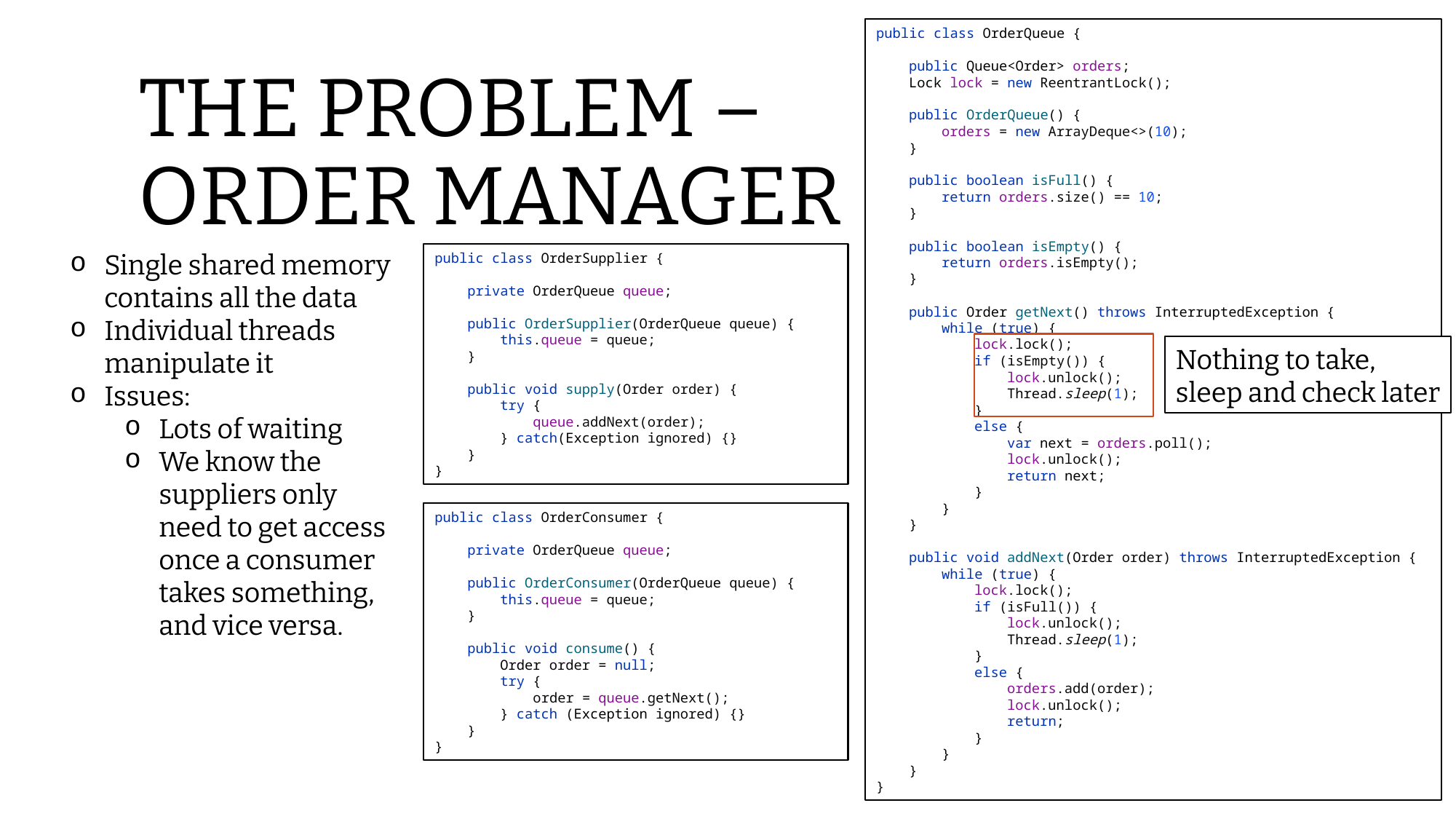

public class OrderQueue {
    public Queue<Order> orders;
    Lock lock = new ReentrantLock();
    public OrderQueue() {
        orders = new ArrayDeque<>(10);
    }
    public boolean isFull() {
        return orders.size() == 10;
    }
    public boolean isEmpty() {
        return orders.isEmpty();
    }
    public Order getNext() throws InterruptedException {
        while (true) {
            lock.lock();
            if (isEmpty()) {
                lock.unlock();
                Thread.sleep(1);
            }
            else {
                var next = orders.poll();
                lock.unlock();
                return next;
            }
        }
    }
    public void addNext(Order order) throws InterruptedException {
        while (true) {
            lock.lock();
            if (isFull()) {
                lock.unlock();
                Thread.sleep(1);
            }
            else {
                orders.add(order);
                lock.unlock();
                return;
            }
        }
    }
}
# The problem – order manager
Single shared memory contains all the data
Individual threads manipulate it
Issues:
Lots of waiting
We know the suppliers only need to get access once a consumer takes something, and vice versa.
public class OrderSupplier {
    private OrderQueue queue;
    public OrderSupplier(OrderQueue queue) {
        this.queue = queue;
    }
    public void supply(Order order) {
        try {
            queue.addNext(order);
        } catch(Exception ignored) {}
    }
}

Nothing to take,
sleep and check later
public class OrderConsumer {
    private OrderQueue queue;
    public OrderConsumer(OrderQueue queue) {
        this.queue = queue;
    }
    public void consume() {
        Order order = null;
        try {
            order = queue.getNext();
        } catch (Exception ignored) {}
    }
}